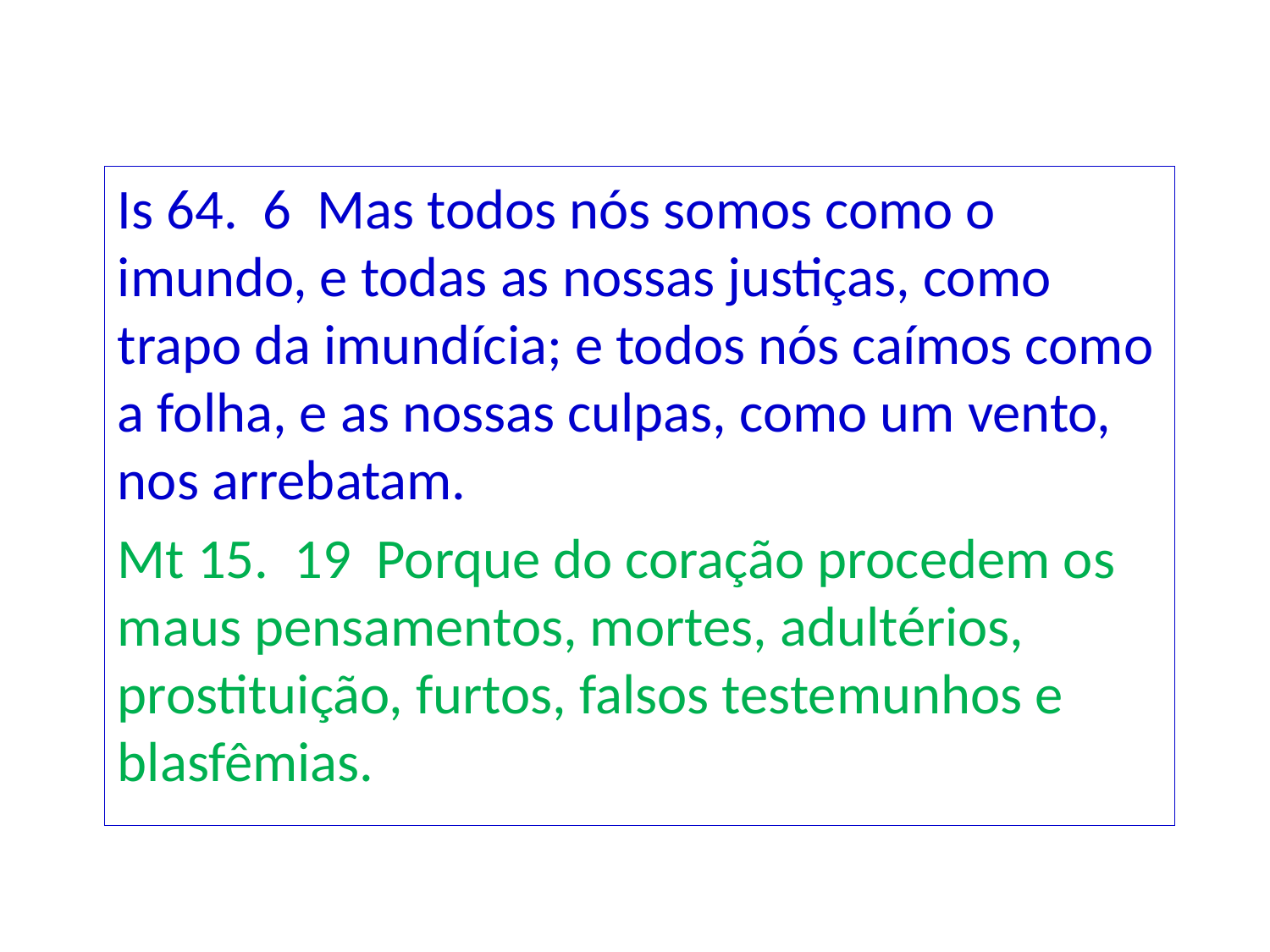

Is 64.  6  Mas todos nós somos como o imundo, e todas as nossas justiças, como trapo da imundícia; e todos nós caímos como a folha, e as nossas culpas, como um vento, nos arrebatam.
Mt 15.  19  Porque do coração procedem os maus pensamentos, mortes, adultérios, prostituição, furtos, falsos testemunhos e blasfêmias.